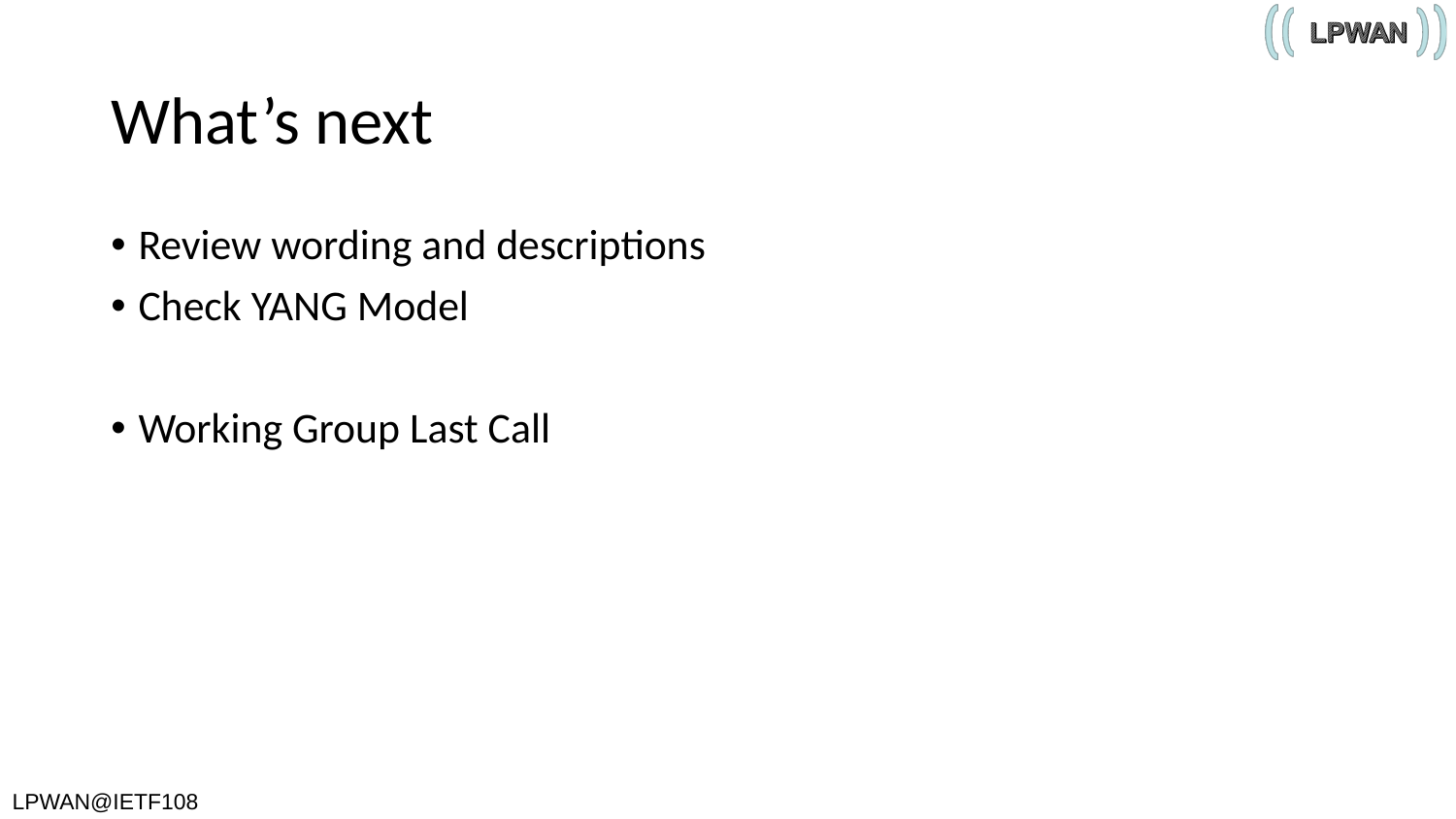

# What’s next
Review wording and descriptions
Check YANG Model

Working Group Last Call